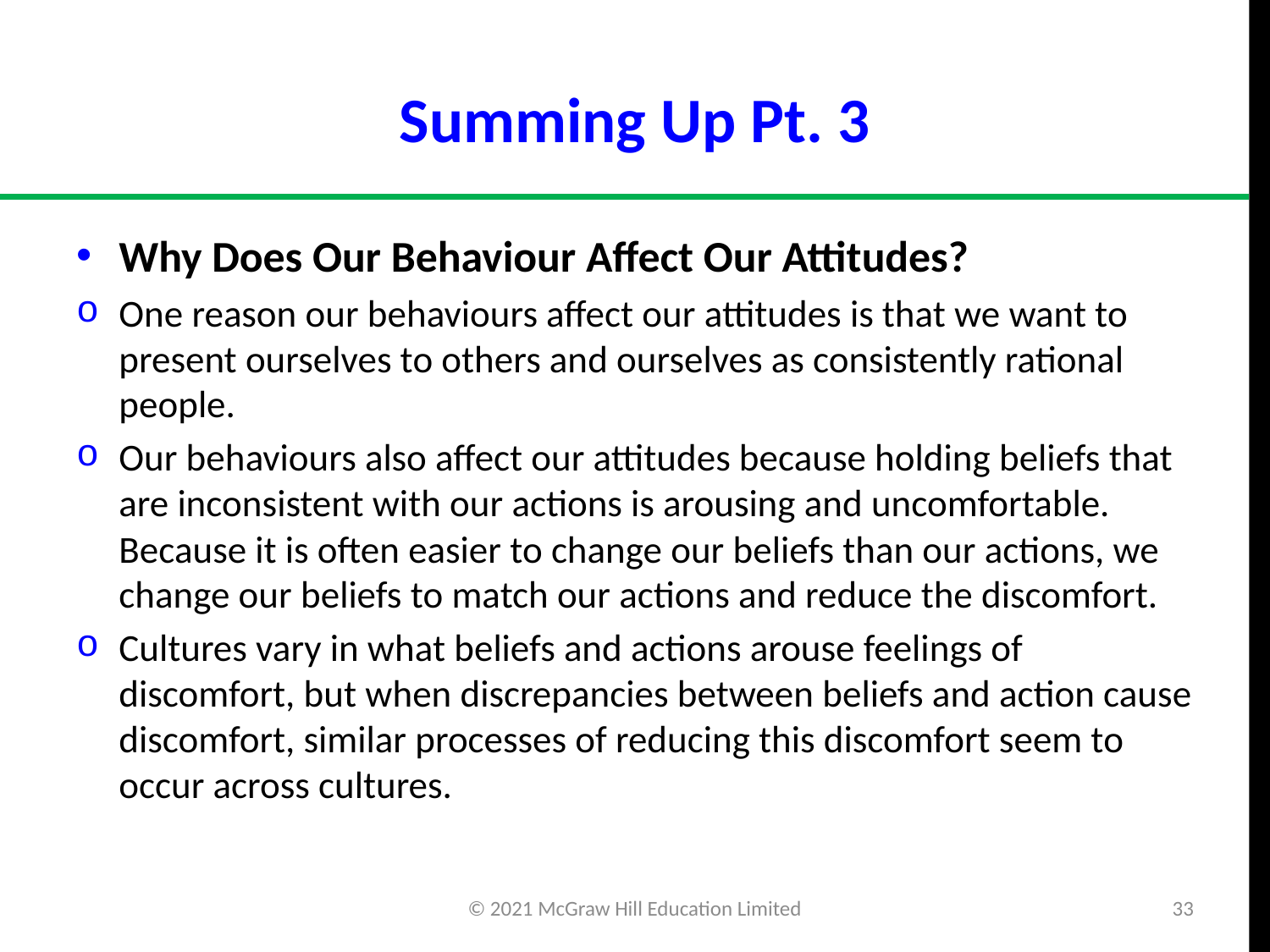

# Summing Up Pt. 3
Why Does Our Behaviour Affect Our Attitudes?
One reason our behaviours affect our attitudes is that we want to present ourselves to others and ourselves as consistently rational people.
Our behaviours also affect our attitudes because holding beliefs that are inconsistent with our actions is arousing and uncomfortable. Because it is often easier to change our beliefs than our actions, we change our beliefs to match our actions and reduce the discomfort.
Cultures vary in what beliefs and actions arouse feelings of discomfort, but when discrepancies between beliefs and action cause discomfort, similar processes of reducing this discomfort seem to occur across cultures.
© 2021 McGraw Hill Education Limited
33